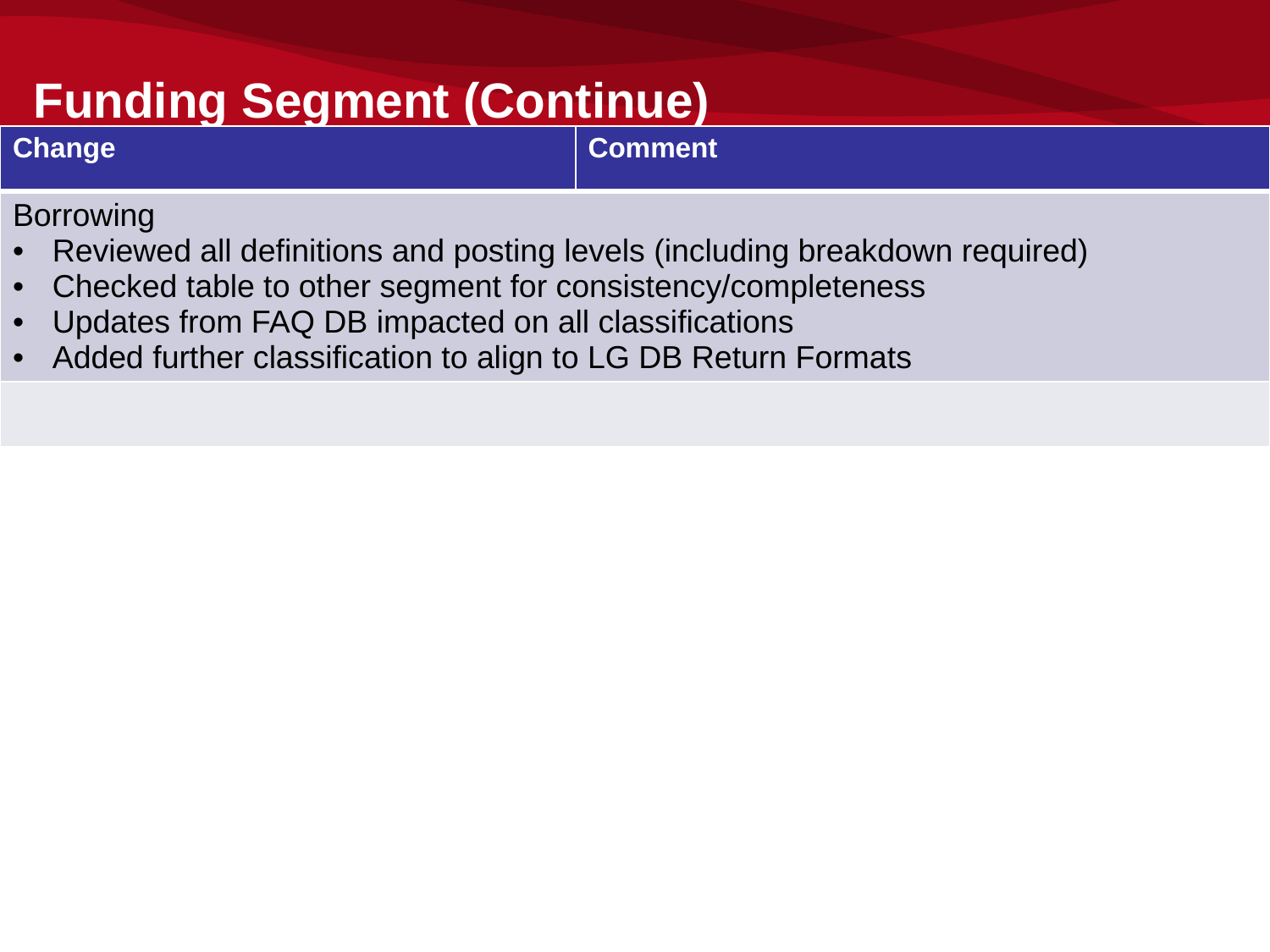

Funding Segment (Continue)
| Change | Comment |
| --- | --- |
| Borrowing Reviewed all definitions and posting levels (including breakdown required) Checked table to other segment for consistency/completeness Updates from FAQ DB impacted on all classifications Added further classification to align to LG DB Return Formats |  |
|  |  |